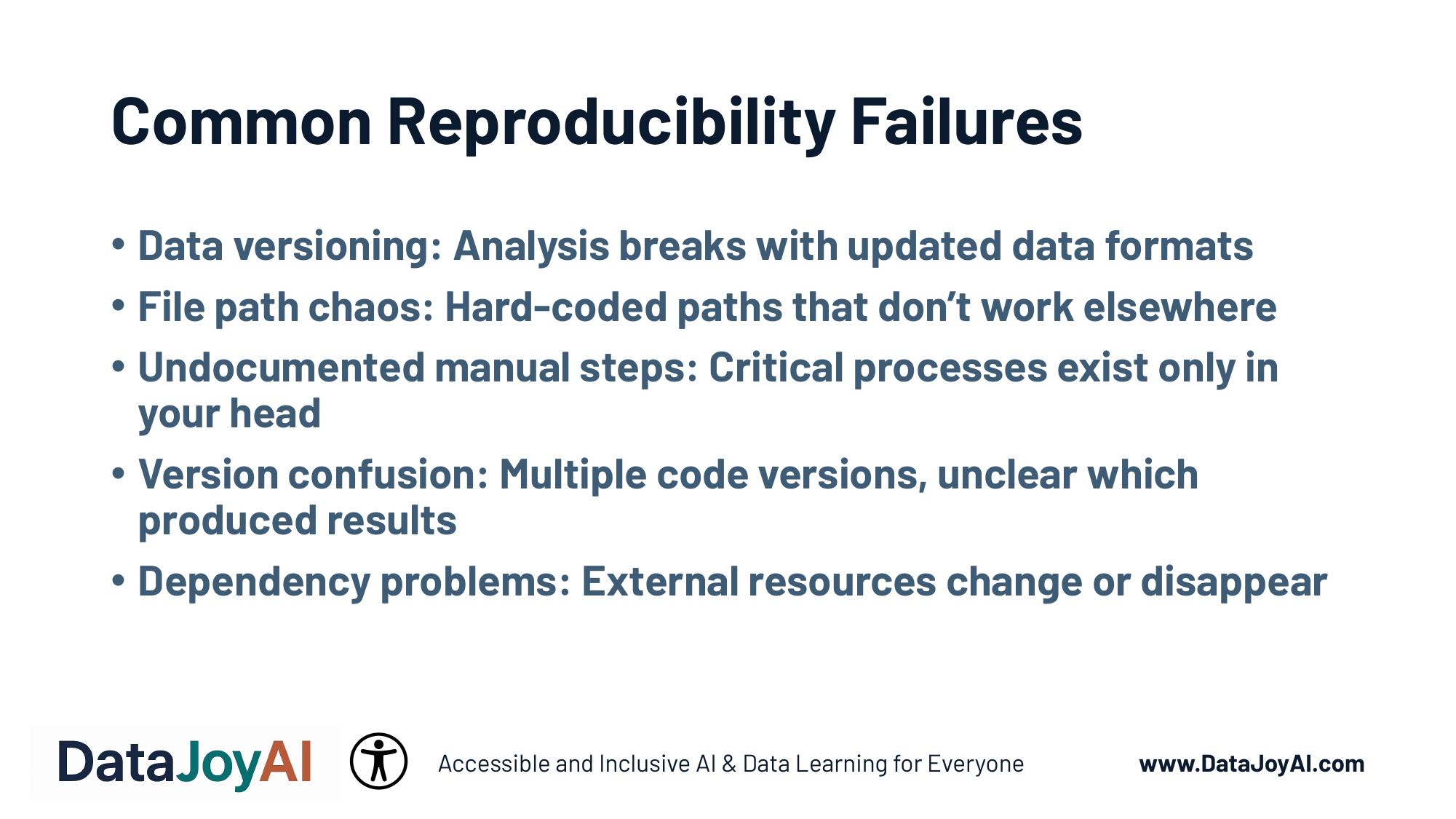

# Common Reproducibility Failures
Data versioning: Analysis breaks with updated data formats
File path chaos: Hard-coded paths that don’t work elsewhere
Undocumented manual steps: Critical processes exist only in your head
Version confusion: Multiple code versions, unclear which produced results
Dependency problems: External resources change or disappear